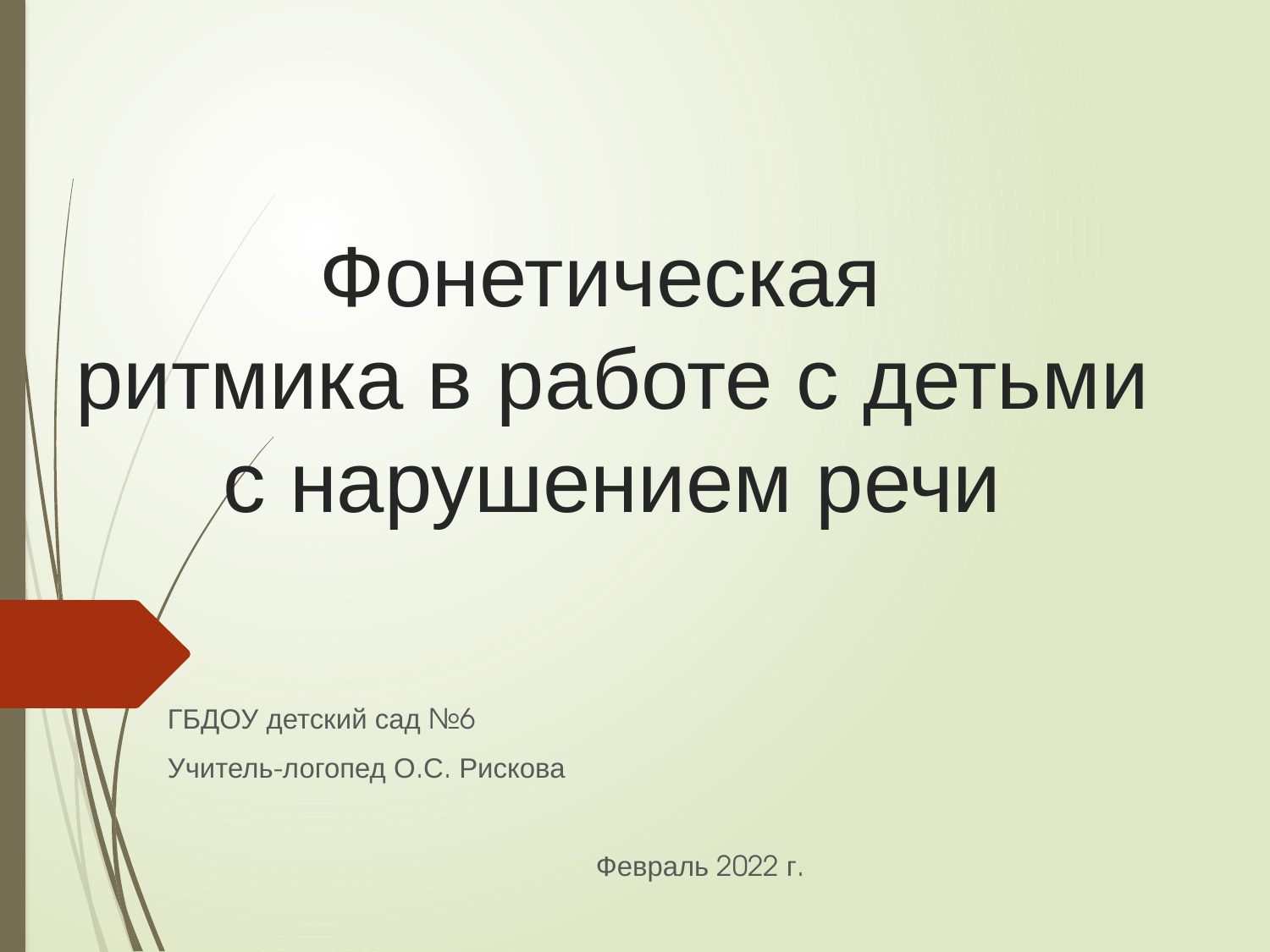

# Фонетическая ритмика в работе с детьми с нарушением речи

ГБДОУ детский сад №6
Учитель-логопед О.С. Рискова

Февраль 2022 г.